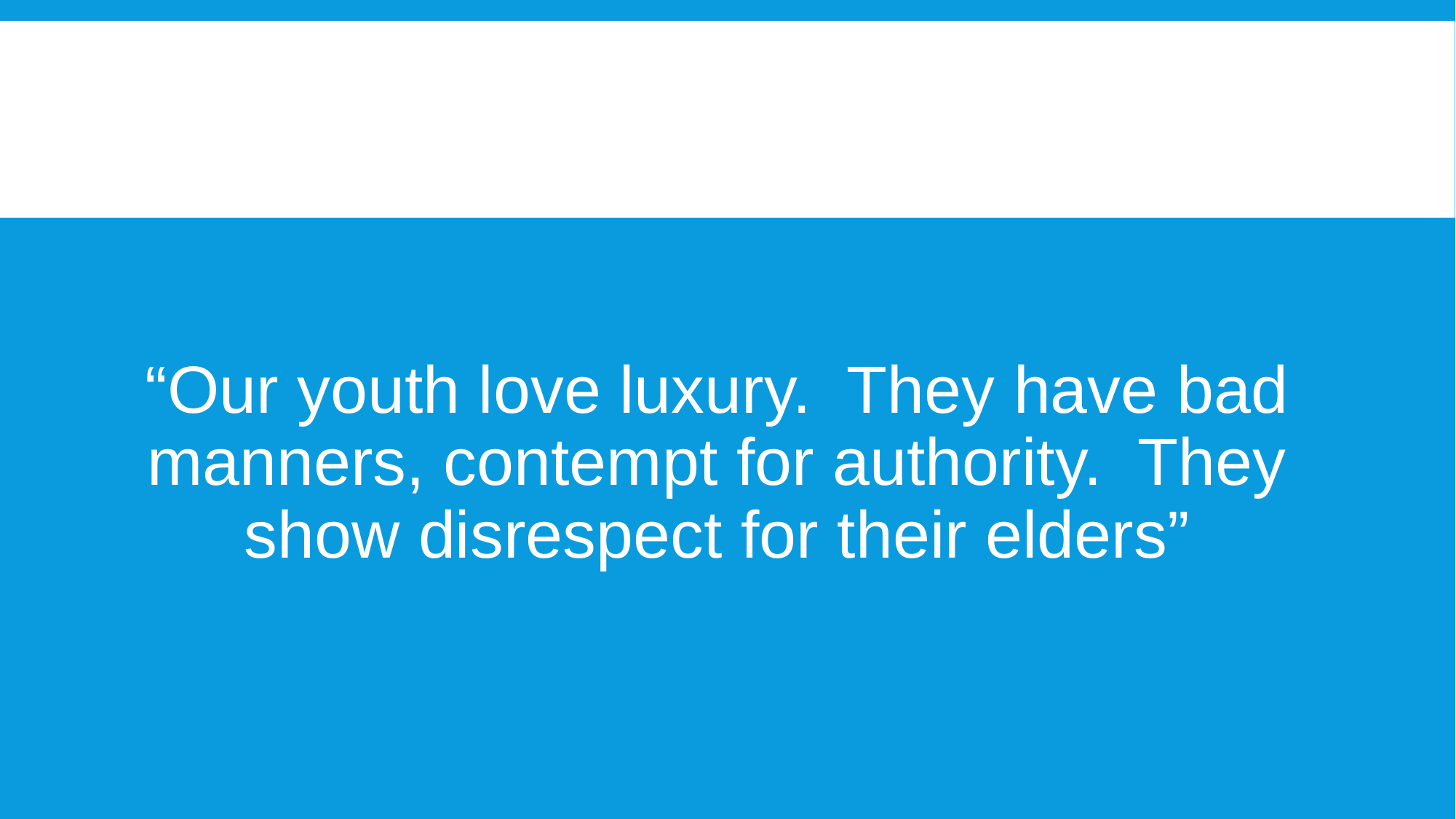

“Our youth love luxury.  They have bad manners, contempt for authority.  They show disrespect for their elders”